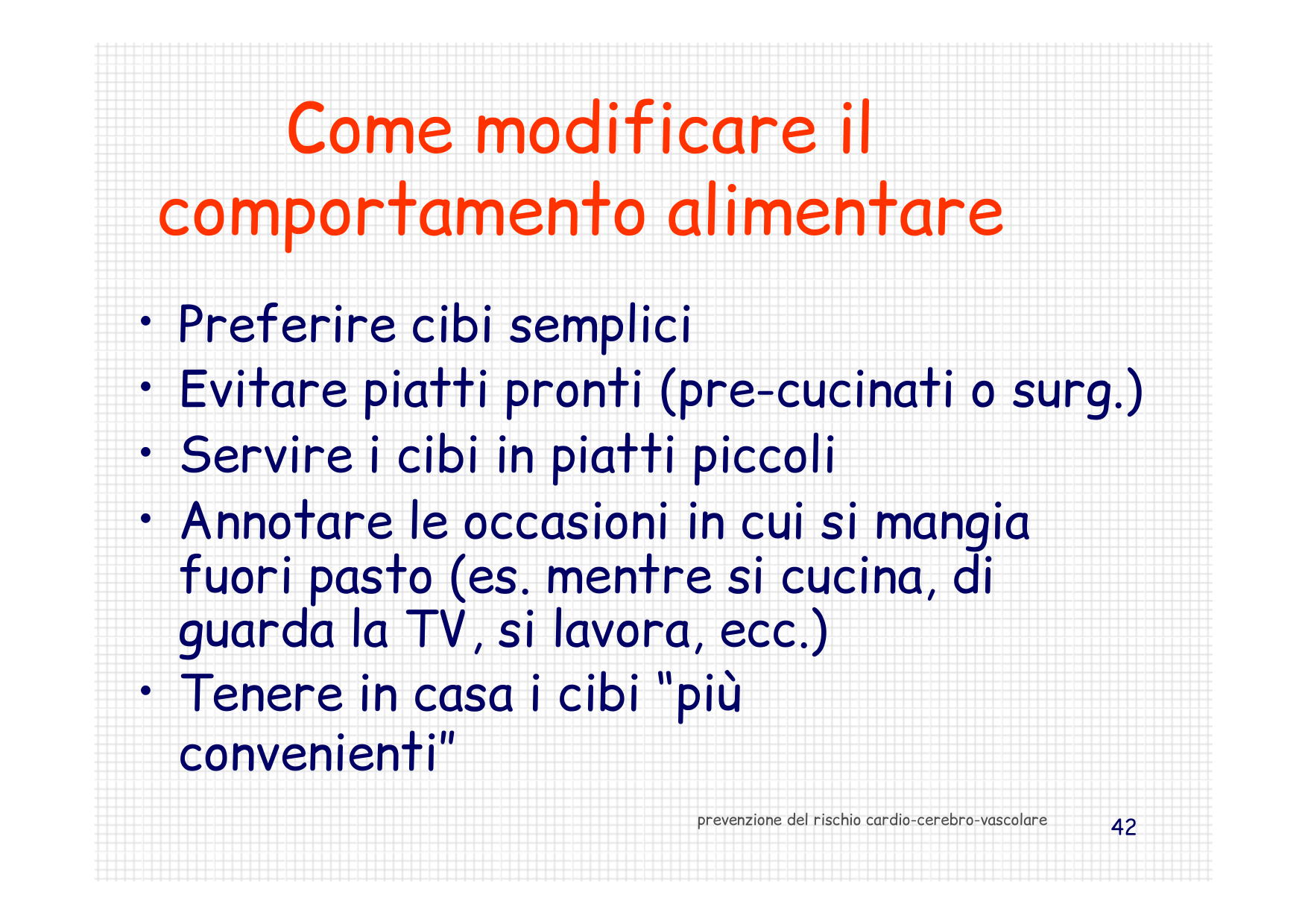

# Come modificare il comportamento alimentare
Preferire cibi semplici
Evitare piatti pronti (pre-cucinati o surg.)
Servire i cibi in piatti piccoli
Annotare le occasioni in cui si mangia fuori pasto (es. mentre si cucina, di guarda la TV, si lavora, ecc.)
Tenere in casa i cibi “più convenienti”

prevenzione del rischio cardio-cerebro-vascolare
42